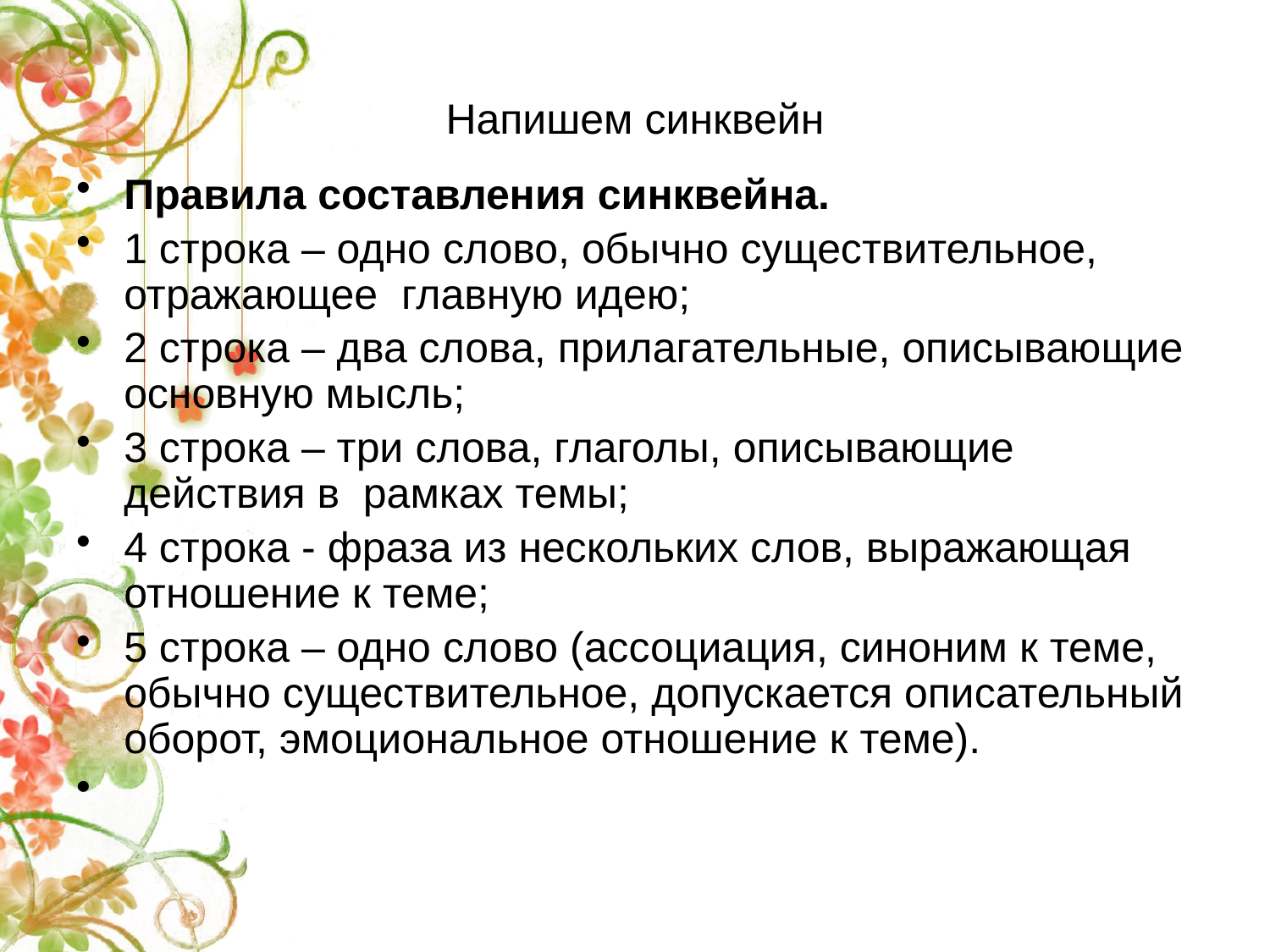

# Напишем синквейн
Правила составления синквейна.
1 строка – одно слово, обычно существительное, отражающее  главную идею;
2 строка – два слова, прилагательные, описывающие основную мысль;
3 строка – три слова, глаголы, описывающие действия в  рамках темы;
4 строка - фраза из нескольких слов, выражающая отношение к теме;
5 строка – одно слово (ассоциация, синоним к теме, обычно существительное, допускается описательный оборот, эмоциональное отношение к теме).